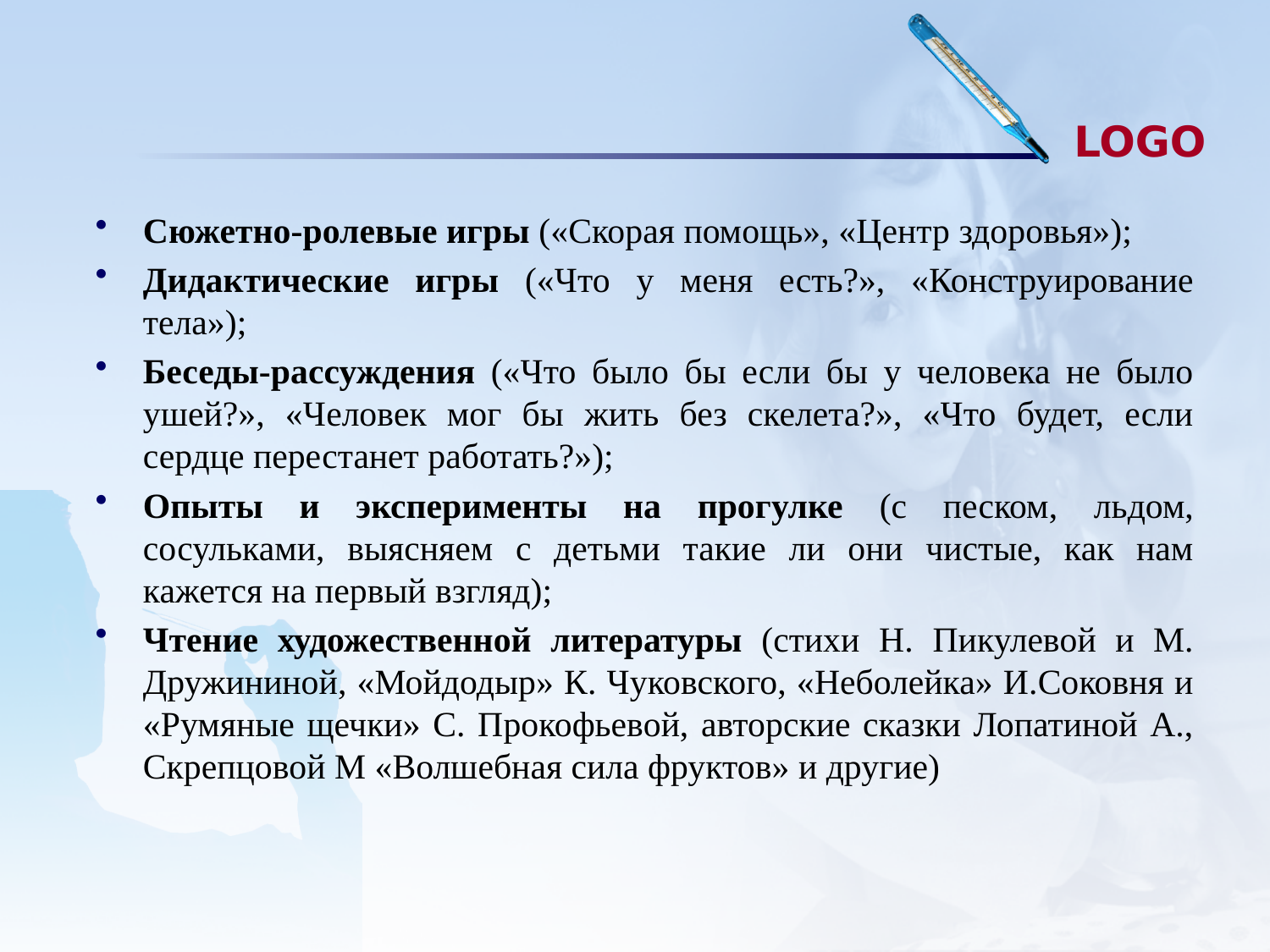

#
Сюжетно-ролевые игры («Скорая помощь», «Центр здоровья»);
Дидактические игры («Что у меня есть?», «Конструирование тела»);
Беседы-рассуждения («Что было бы если бы у человека не было ушей?», «Человек мог бы жить без скелета?», «Что будет, если сердце перестанет работать?»);
Опыты и эксперименты на прогулке (с песком, льдом, сосульками, выясняем с детьми такие ли они чистые, как нам кажется на первый взгляд);
Чтение художественной литературы (стихи Н. Пикулевой и М. Дружининой, «Мойдодыр» К. Чуковского, «Неболейка» И.Соковня и «Румяные щечки» С. Прокофьевой, авторские сказки Лопатиной А., Скрепцовой М «Волшебная сила фруктов» и другие)